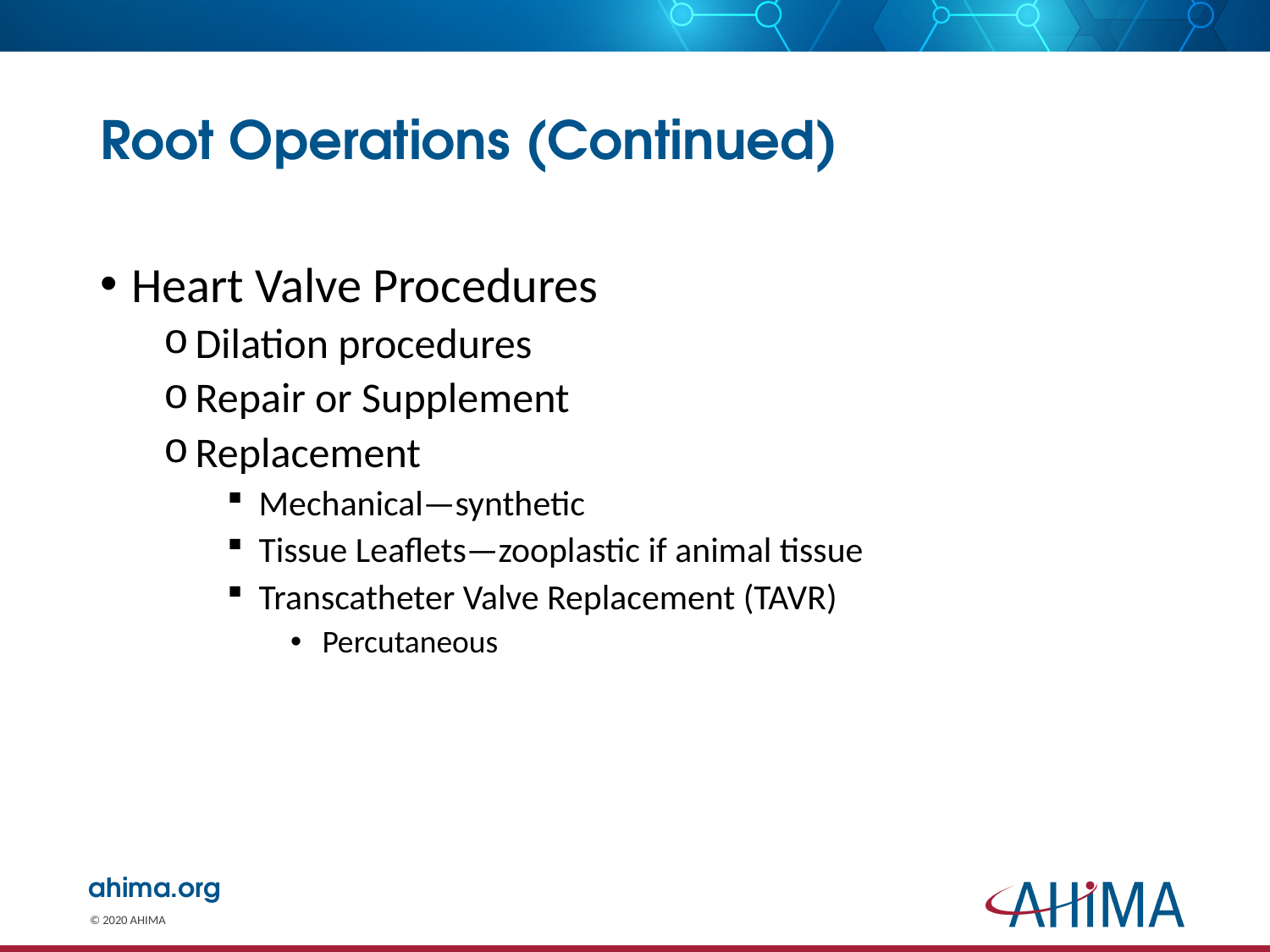

# Root Operations (Continued)
Heart Valve Procedures
Dilation procedures
Repair or Supplement
Replacement
Mechanical—synthetic
Tissue Leaflets—zooplastic if animal tissue
Transcatheter Valve Replacement (TAVR)
Percutaneous